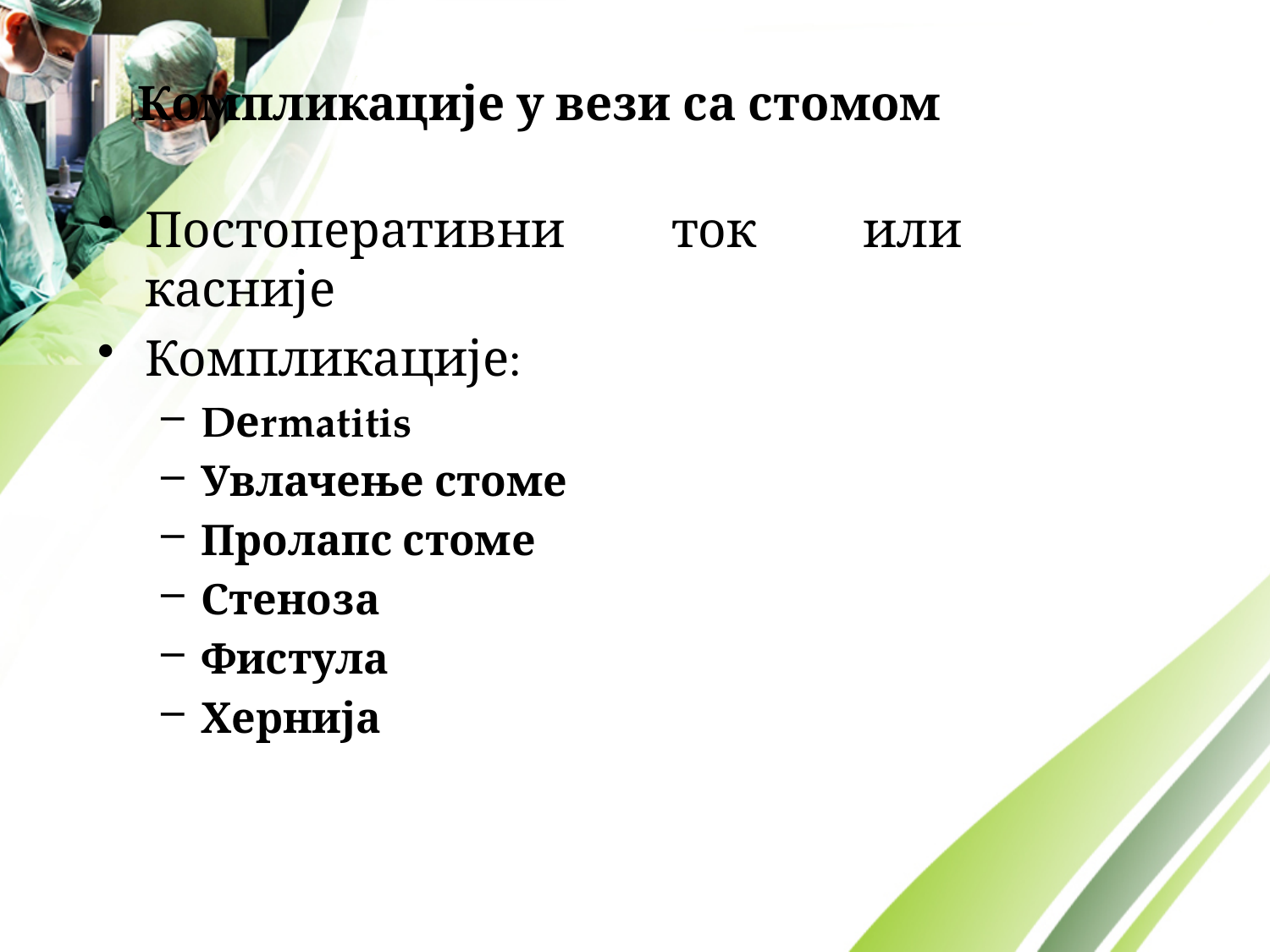

# Компликације у вези са стомом
Постоперативни ток или касније
Компликације:
Dеrmatitis
Увлачење стоме
Пролапс стоме
Стеноза
Фистула
Хернија